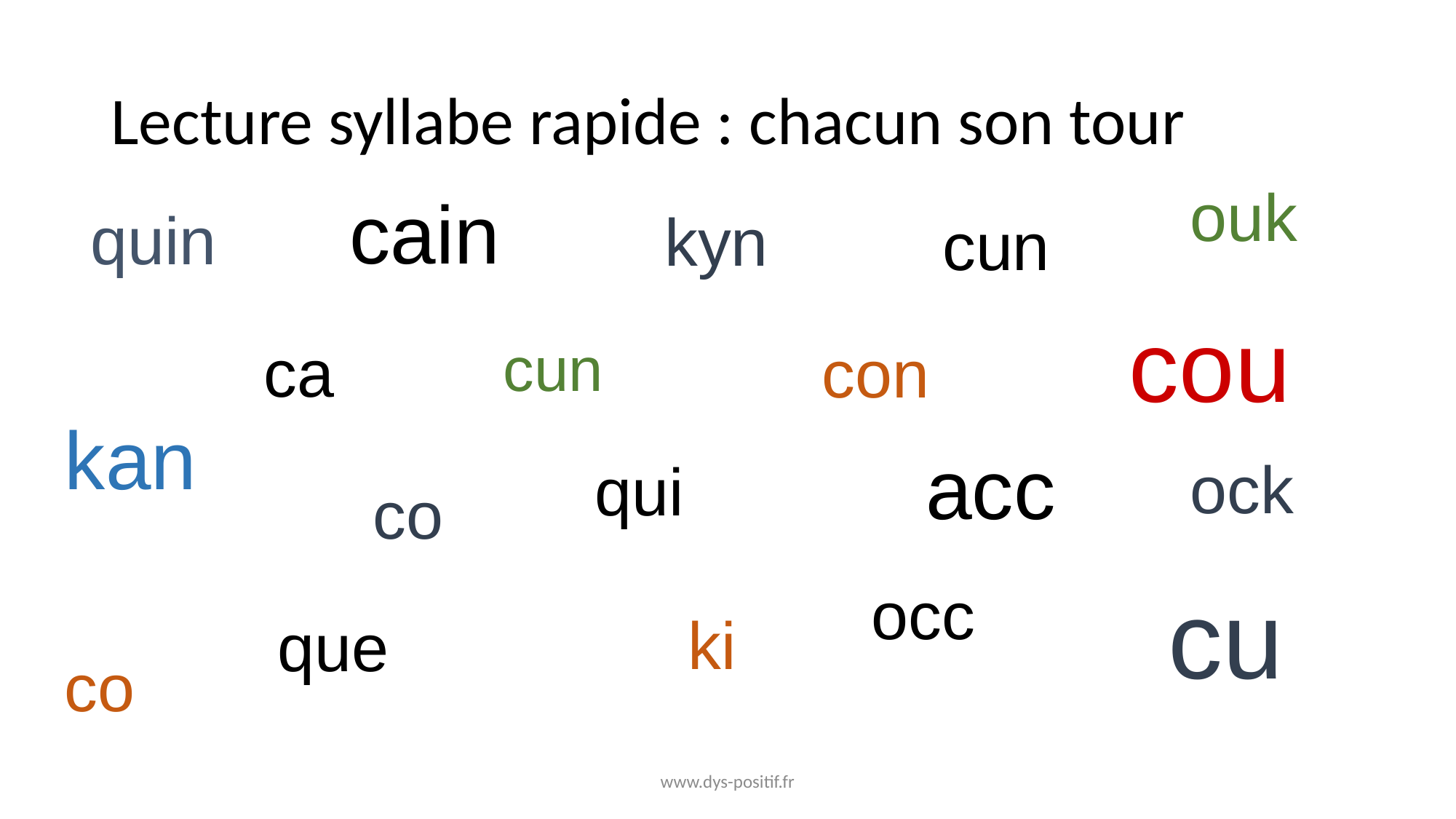

# Lecture syllabe rapide : chacun son tour
ouk
cain
quin
kyn
cun
cou
cun
ca
con
kan
acc
ock
qui
co
occ
cu
ki
que
co
www.dys-positif.fr